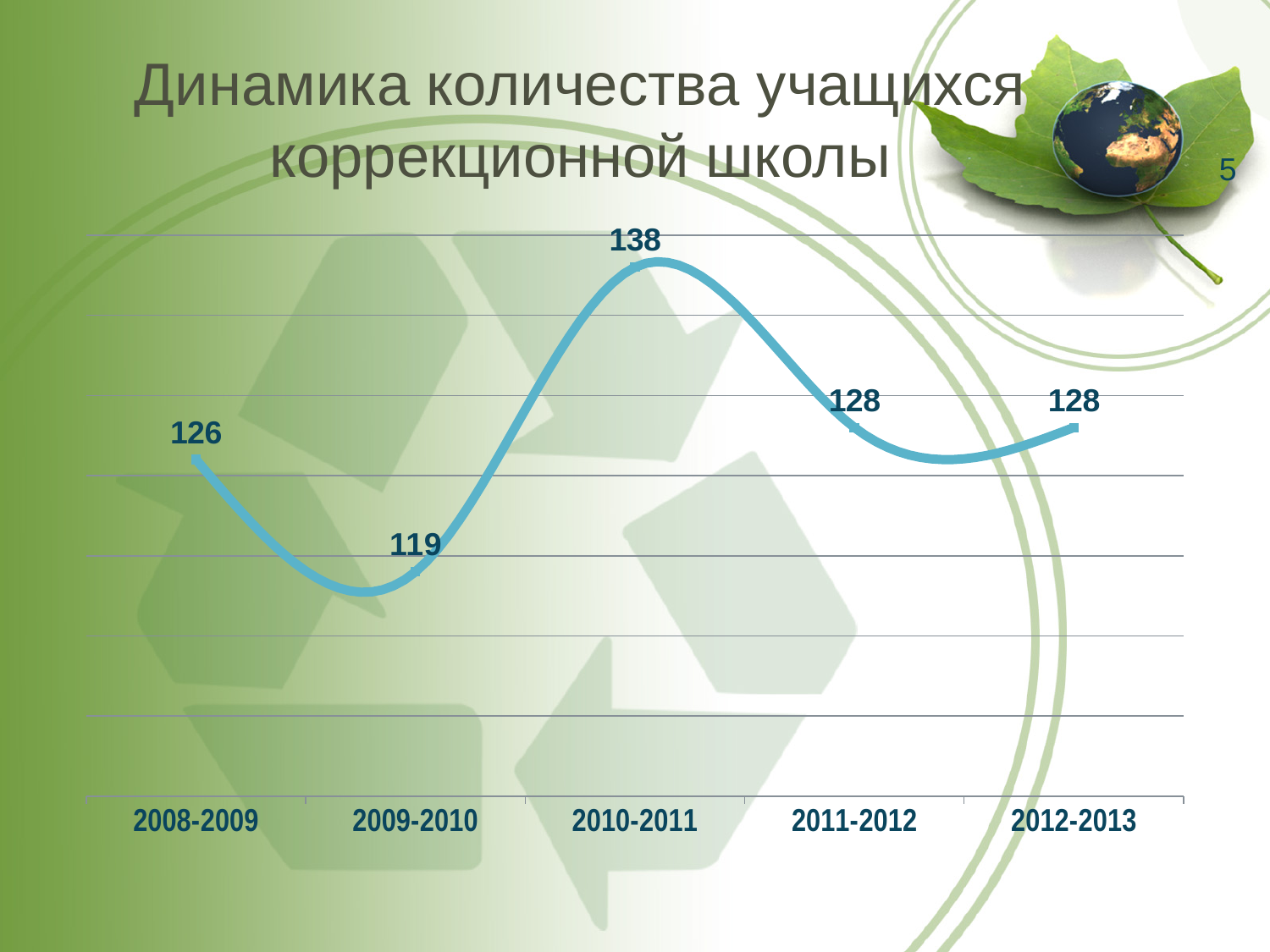

# Динамика количества учащихся коррекционной школы
5

### Chart

| Category | Ряд 1 |
|---|---|
| 2008-2009 | 126.0 |
| 2009-2010 | 119.0 |
| 2010-2011 | 138.0 |
| 2011-2012 | 128.0 |
| 2012-2013 | 128.0 |